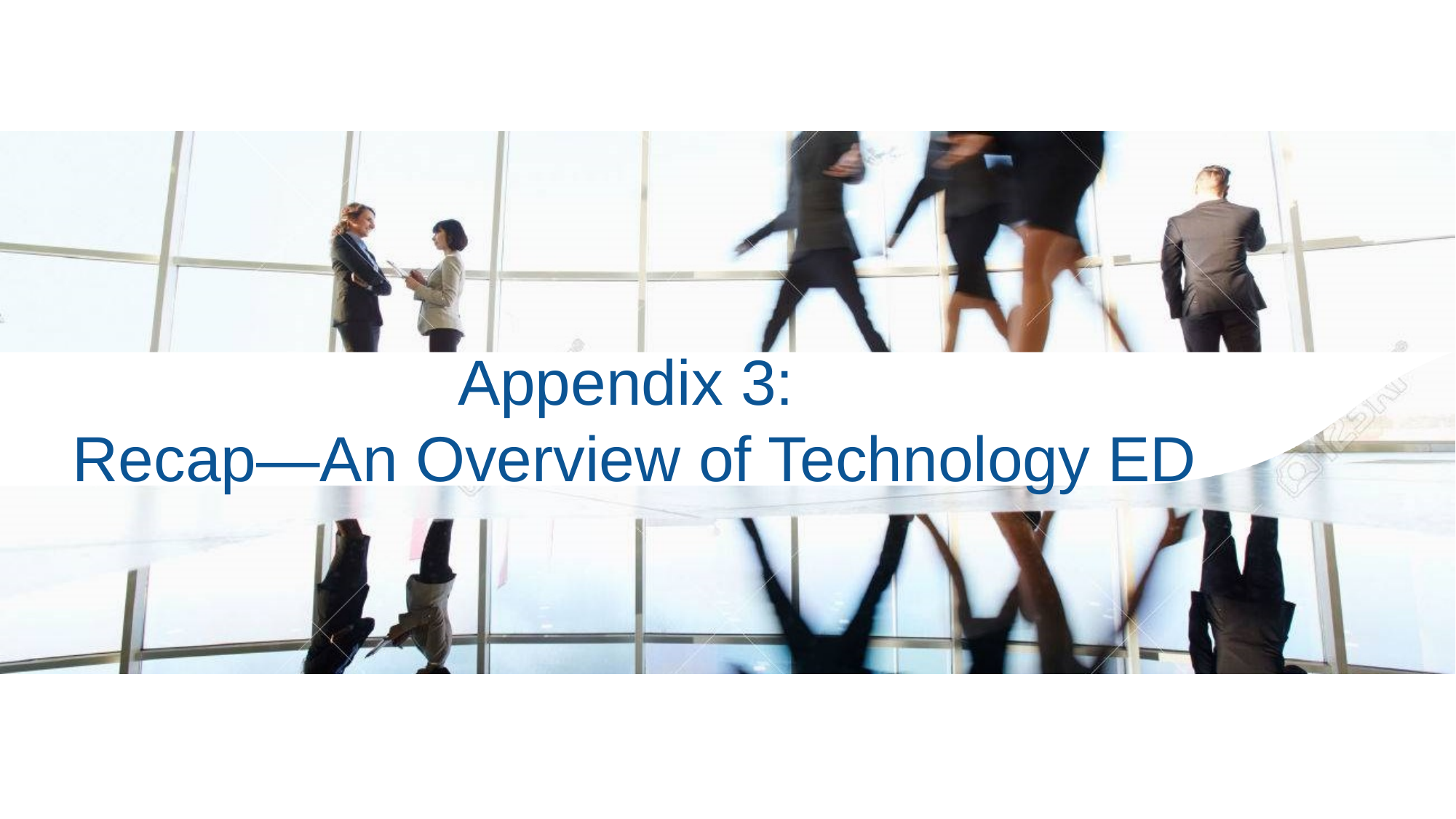

# Appendix 3: Recap—An Overview of Technology ED